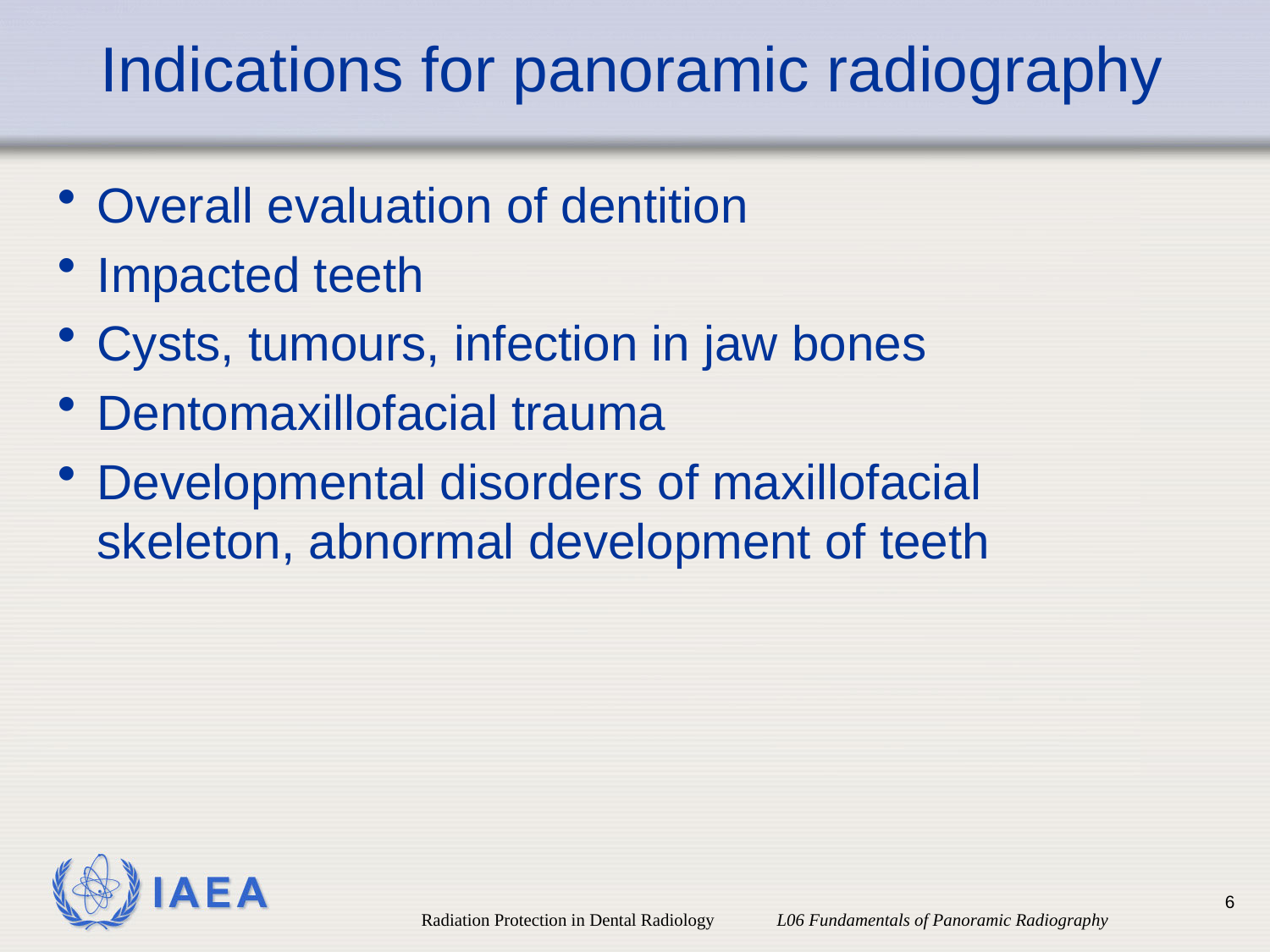

# Indications for panoramic radiography
Overall evaluation of dentition
Impacted teeth
Cysts, tumours, infection in jaw bones
Dentomaxillofacial trauma
Developmental disorders of maxillofacial skeleton, abnormal development of teeth
6
Radiation Protection in Dental Radiology              L06 Fundamentals of Panoramic Radiography